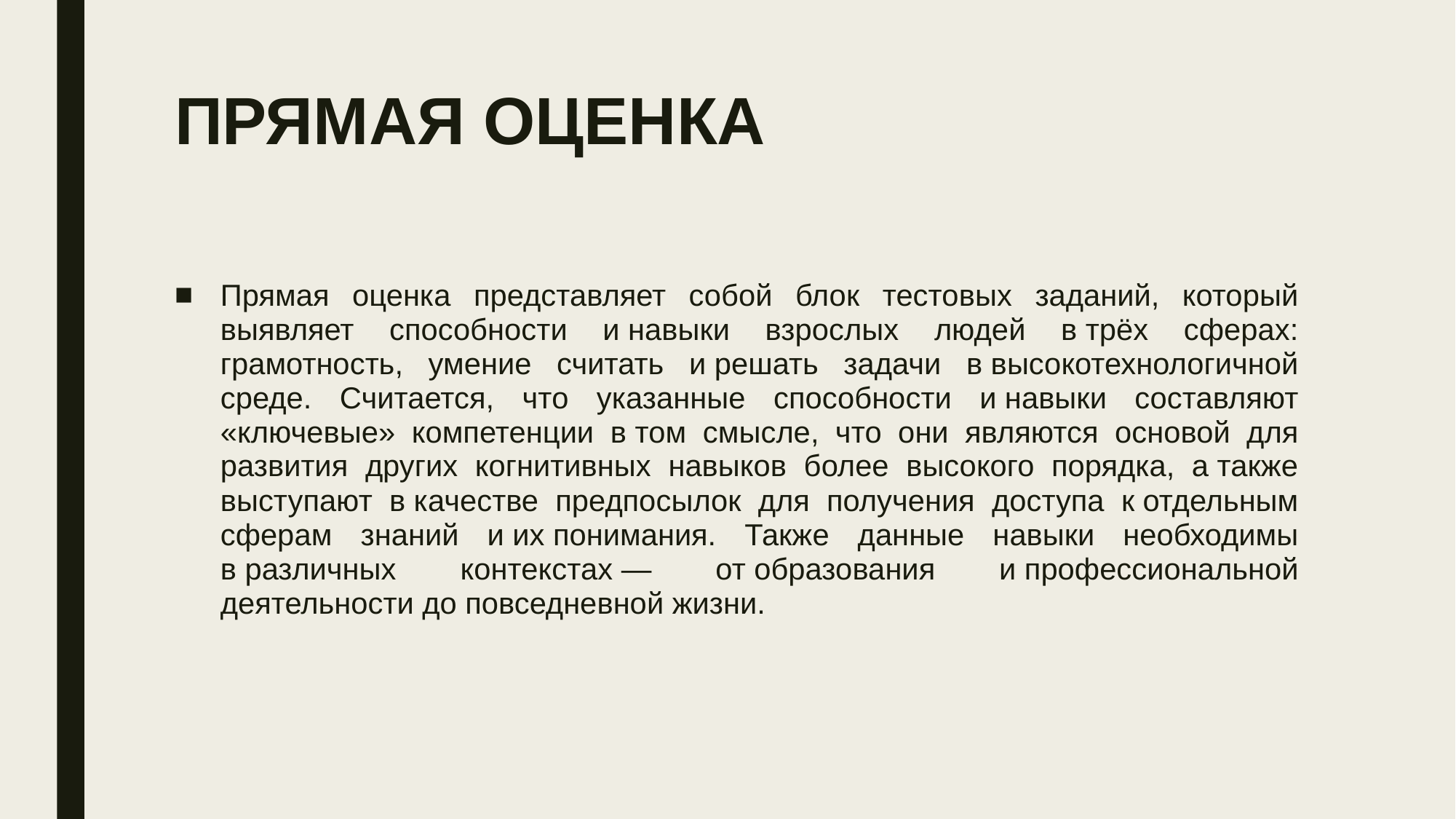

# ПРЯМАЯ ОЦЕНКА
Прямая оценка представляет собой блок тестовых заданий, который выявляет способности и навыки взрослых людей в трёх сферах: грамотность, умение считать и решать задачи в высокотехнологичной среде. Считается, что указанные способности и навыки составляют «ключевые» компетенции в том смысле, что они являются основой для развития других когнитивных навыков более высокого порядка, а также выступают в качестве предпосылок для получения доступа к отдельным сферам знаний и их понимания. Также данные навыки необходимы в различных контекстах — от образования и профессиональной деятельности до повседневной жизни.